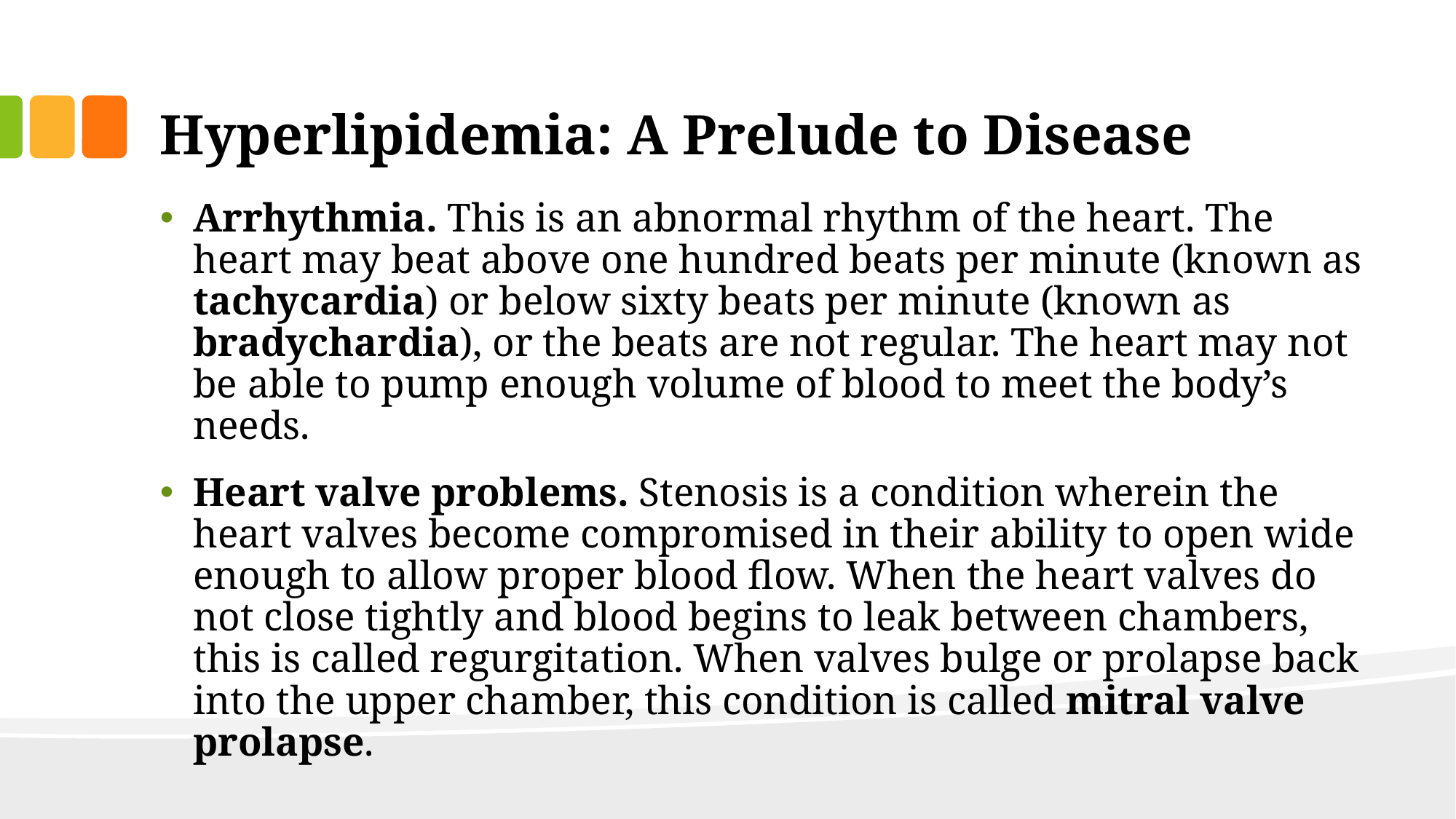

# Hyperlipidemia: A Prelude to Disease
Arrhythmia. This is an abnormal rhythm of the heart. The heart may beat above one hundred beats per minute (known as tachycardia) or below sixty beats per minute (known as bradychardia), or the beats are not regular. The heart may not be able to pump enough volume of blood to meet the body’s needs.
Heart valve problems. Stenosis is a condition wherein the heart valves become compromised in their ability to open wide enough to allow proper blood flow. When the heart valves do not close tightly and blood begins to leak between chambers, this is called regurgitation. When valves bulge or prolapse back into the upper chamber, this condition is called mitral valve prolapse.